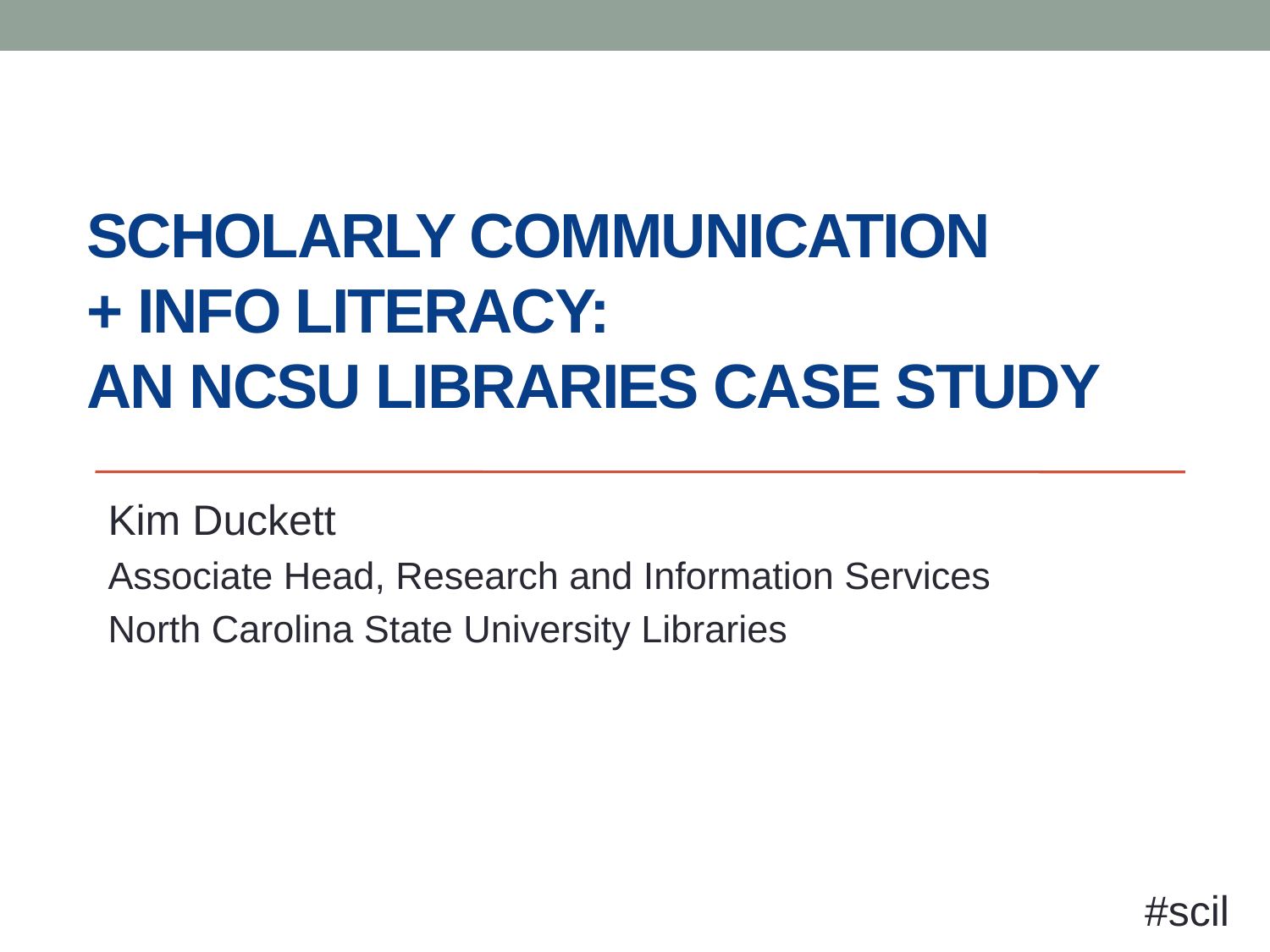

# Scholarly Communication + Info Literacy: An NCSU Libraries Case Study
Kim Duckett
Associate Head, Research and Information Services
North Carolina State University Libraries
#scil